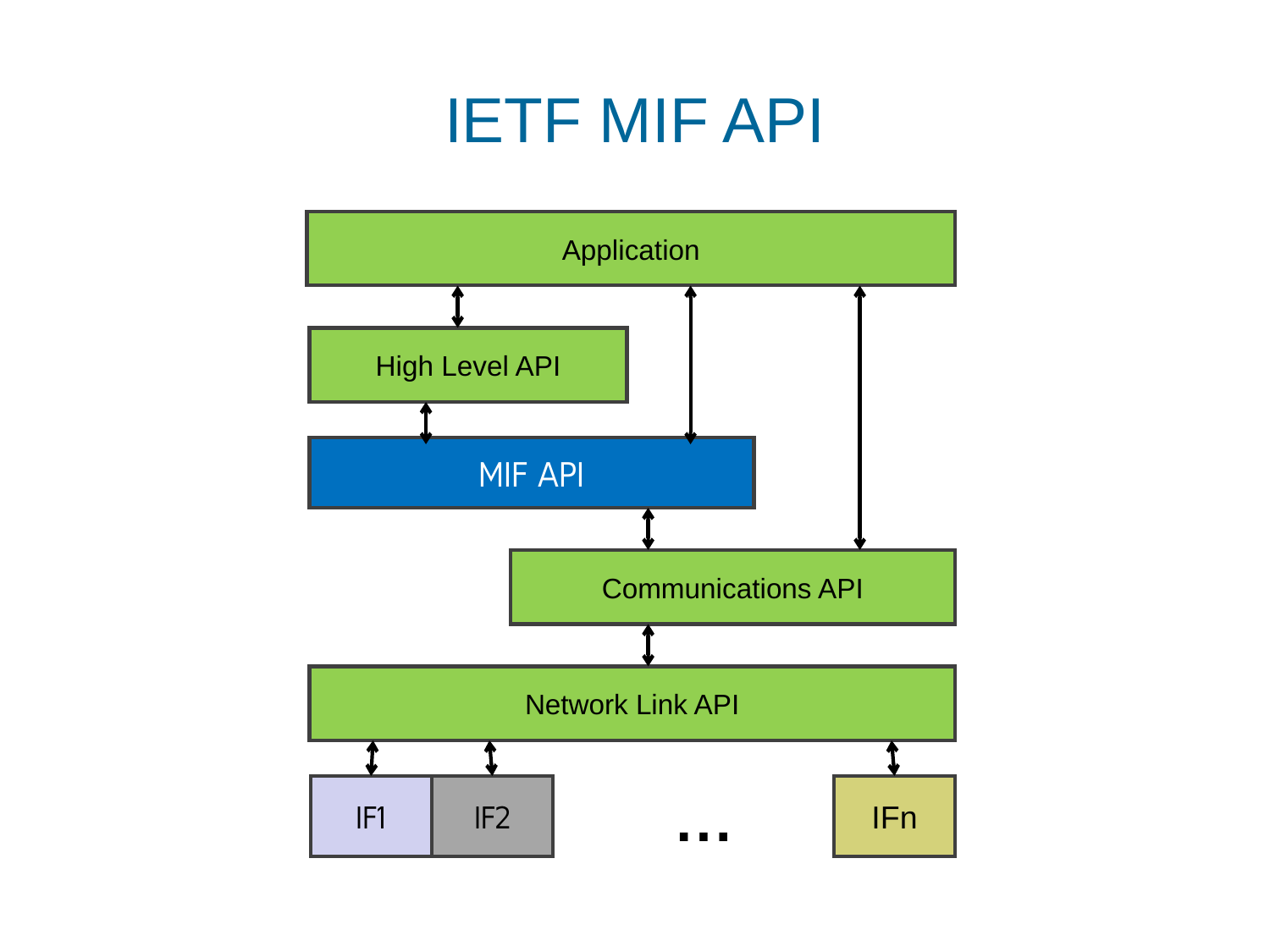

# IETF MIF API
Application
High Level API
MIF API
Communications API
Network Link API
…
IF1
IF2
IFn